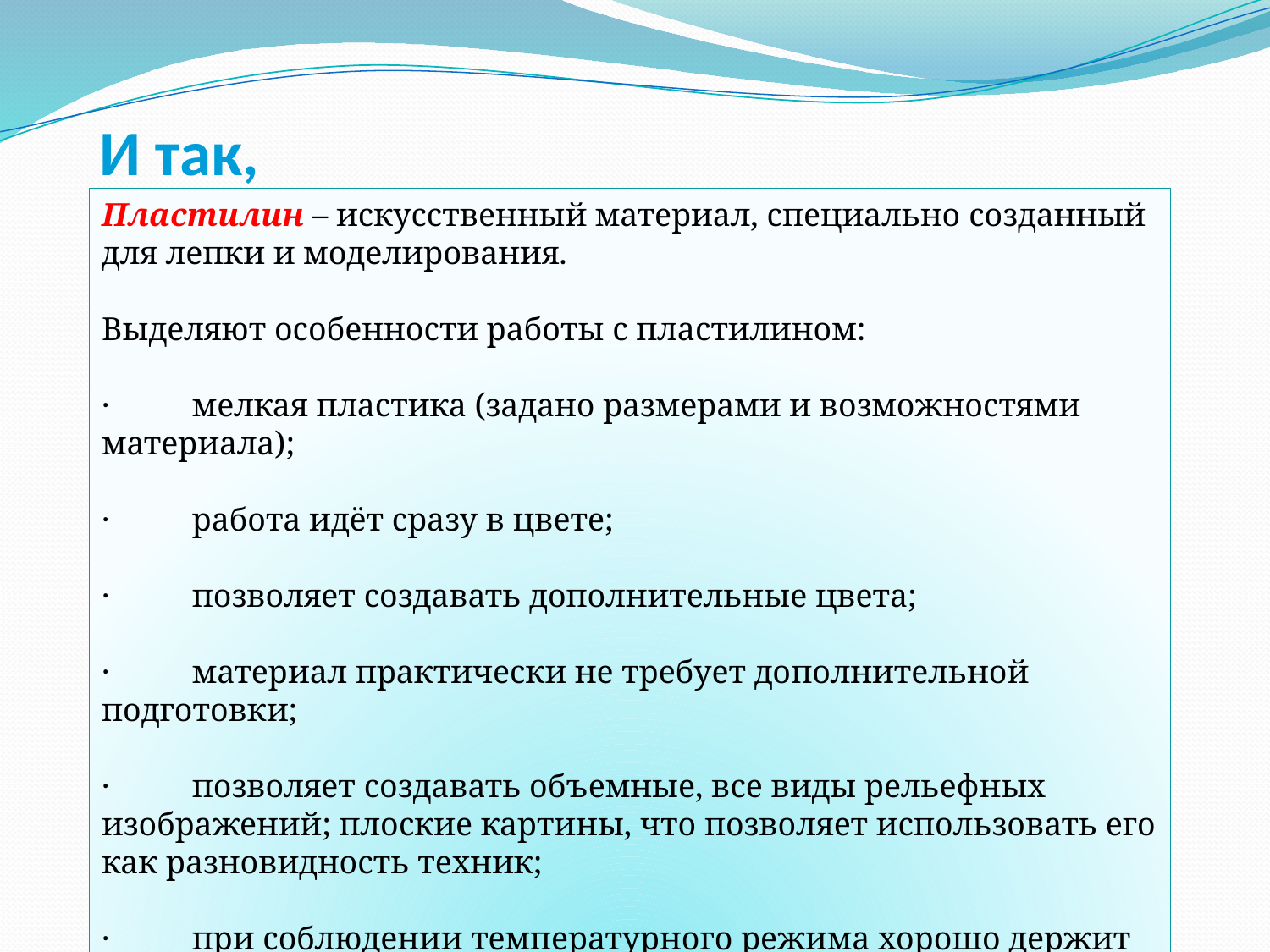

# И так,
Пластилин – искусственный материал, специально созданный для лепки и моделирования.

Выделяют особенности работы с пластилином:

·          мелкая пластика (задано размерами и возможностями материала);

·          работа идёт сразу в цвете;

·          позволяет создавать дополнительные цвета;

·          материал практически не требует дополнительной подготовки;

·          позволяет создавать объемные, все виды рельефных изображений; плоские картины, что позволяет использовать его как разновидность техник;

·          при соблюдении температурного режима хорошо держит форму, пластичен.